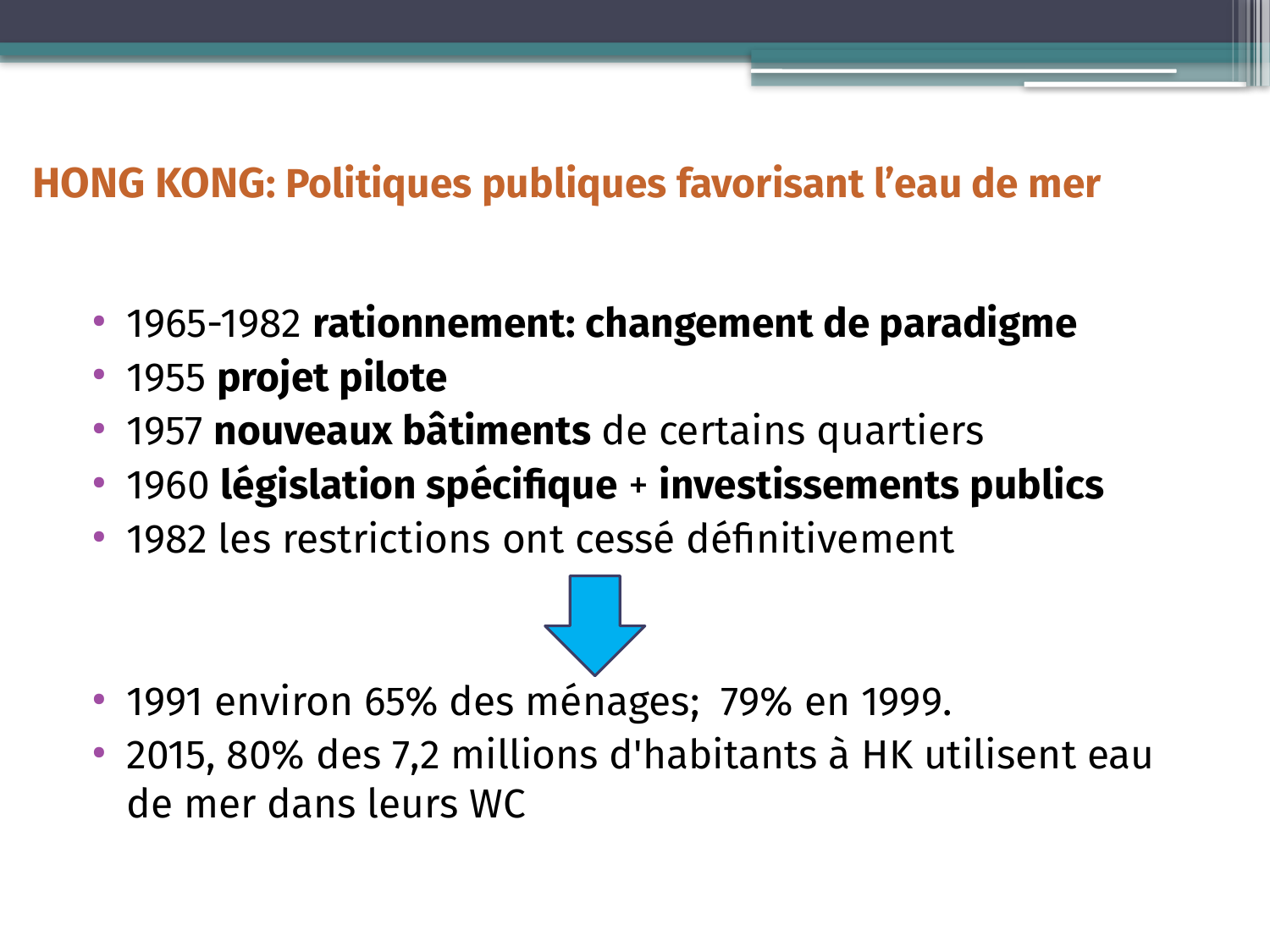

# HONG KONG: Politiques publiques favorisant l’eau de mer

1965-1982 rationnement: changement de paradigme
1955 projet pilote
1957 nouveaux bâtiments de certains quartiers
1960 législation spécifique + investissements publics
1982 les restrictions ont cessé définitivement

1991 environ 65% des ménages;  79% en 1999.
2015, 80% des 7,2 millions d'habitants à HK utilisent eau de mer dans leurs WC